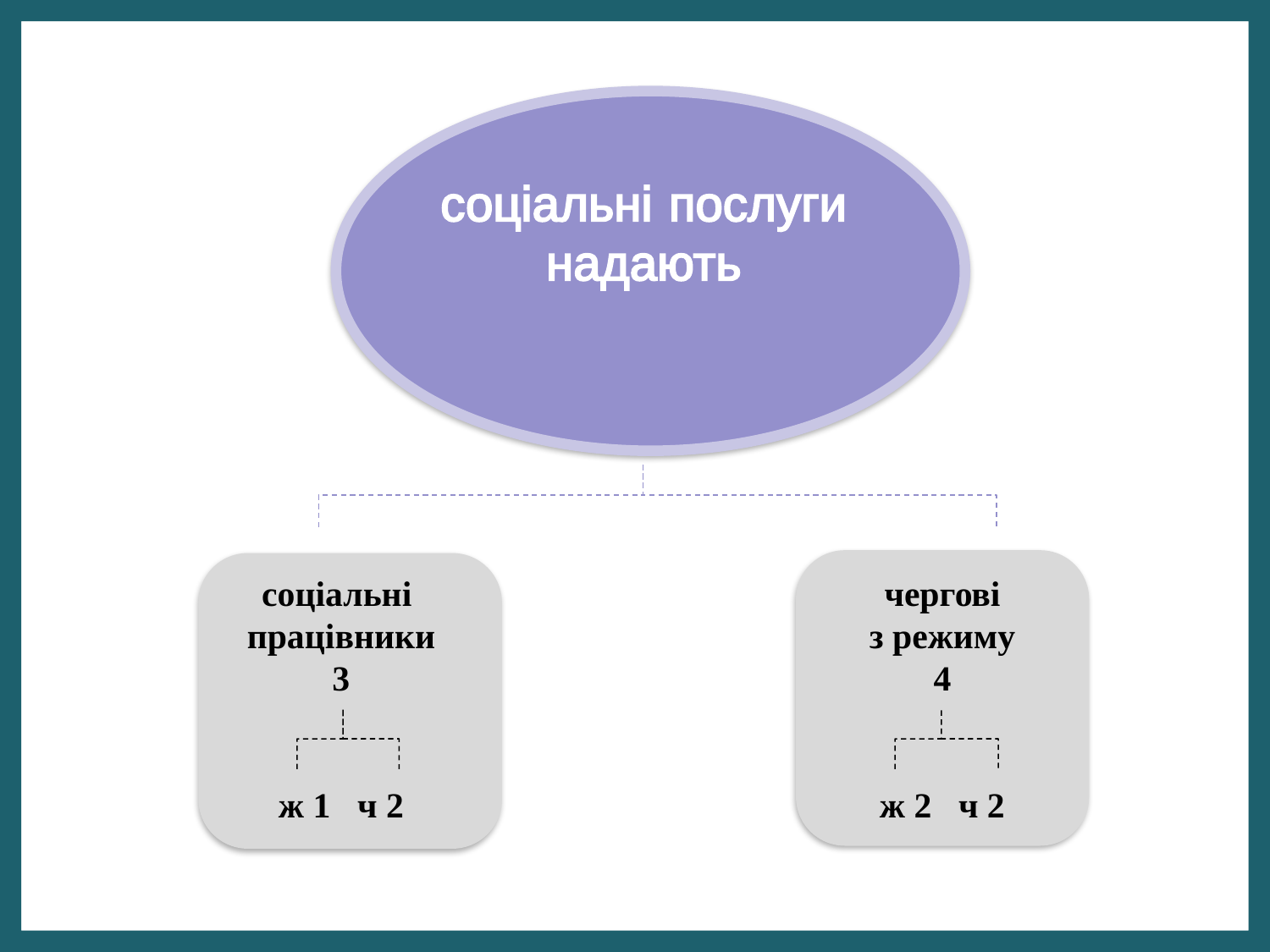

соціальні послуги надають

соціальні
працівники
3

ж 1   ч 2
чергові
 з режиму
4

ж 2   ч 2